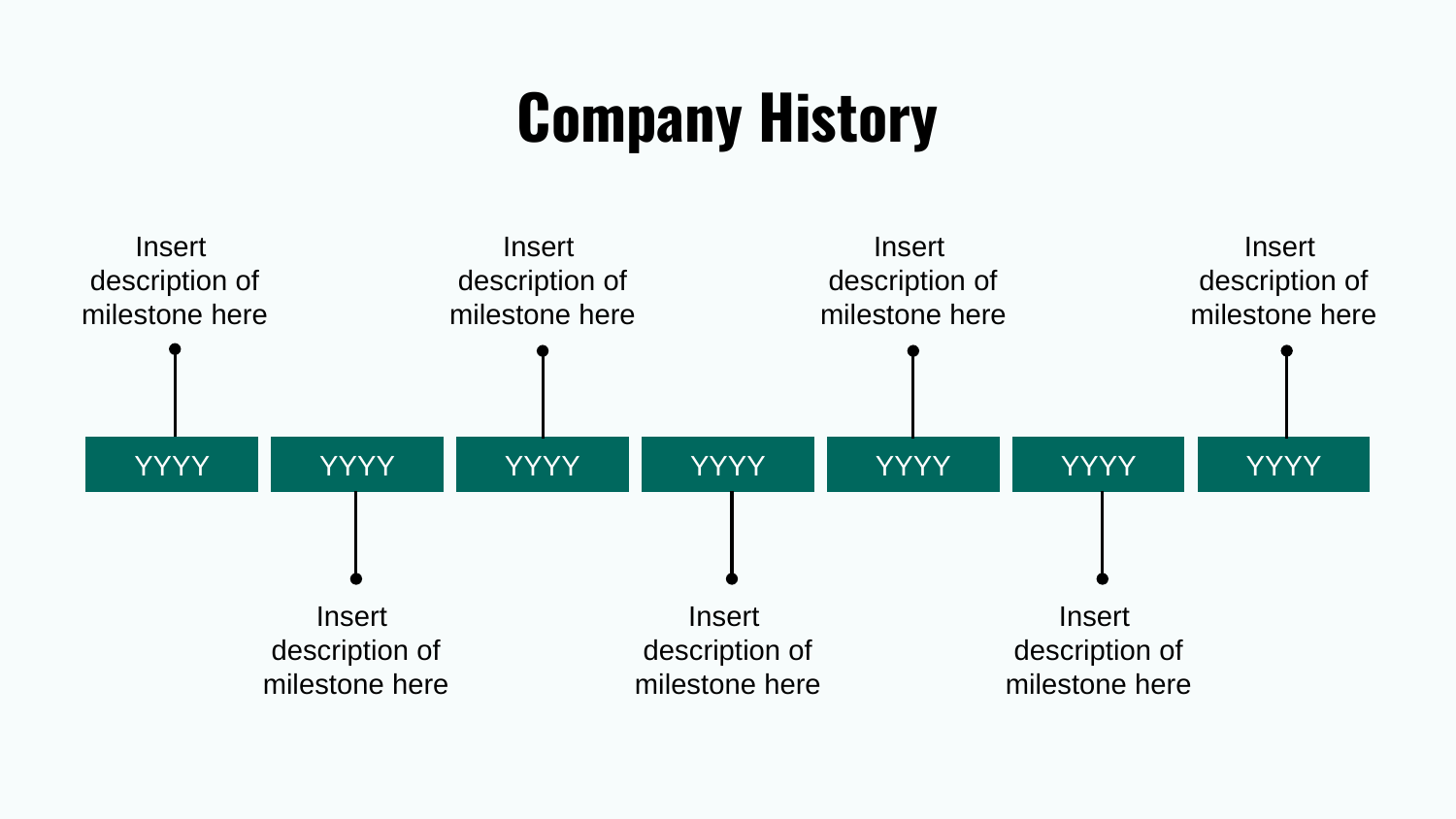

# Company History
Insert  description of milestone here
Insert  description of milestone here
Insert  description of milestone here
Insert  description of milestone here

YYYY
YYYY
YYYY
YYYY
YYYY
YYYY
YYYY
Insert  description of milestone here
Insert  description of milestone here
Insert  description of milestone here